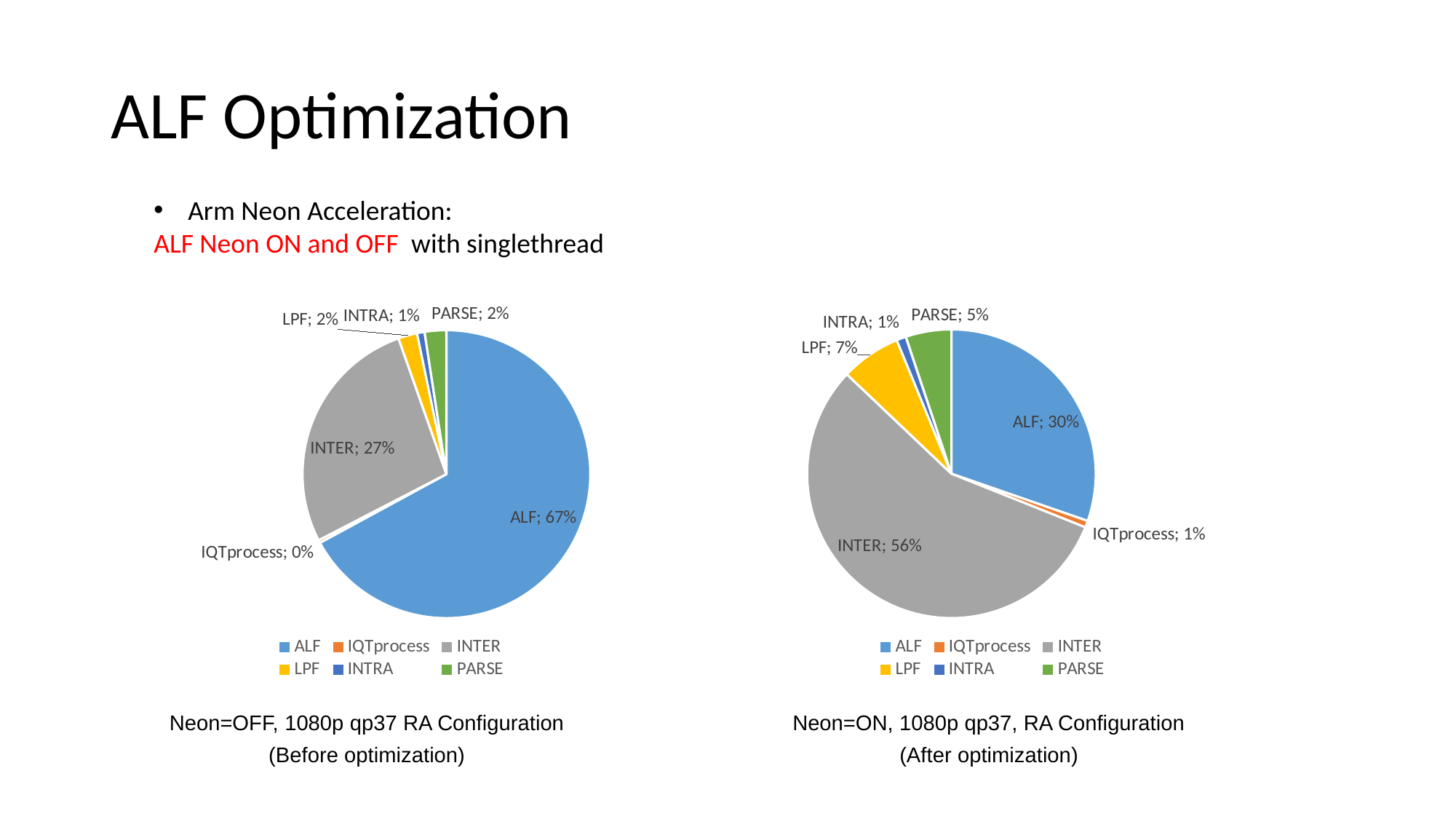

# ALF Optimization
Arm Neon Acceleration:
ALF Neon ON and OFF  with singlethread

### Chart

| Category | RATIO |
|---|---|
| ALF | 0.3031 |
| IQTprocess | 0.0075 |
| INTER | 0.5603 |
| LPF | 0.0672 |
| INTRA | 0.0107 |
| PARSE | 0.0512 |

### Chart

| Category | RATIO |
|---|---|
| ALF | 0.6709 |
| IQTprocess | 0.0032 |
| INTER | 0.272 |
| LPF | 0.0212 |
| INTRA | 0.0085 |
| PARSE | 0.0243 |
Neon=ON, 1080p qp37, RA Configuration
(After optimization)
Neon=OFF, 1080p qp37 RA Configuration
(Before optimization)